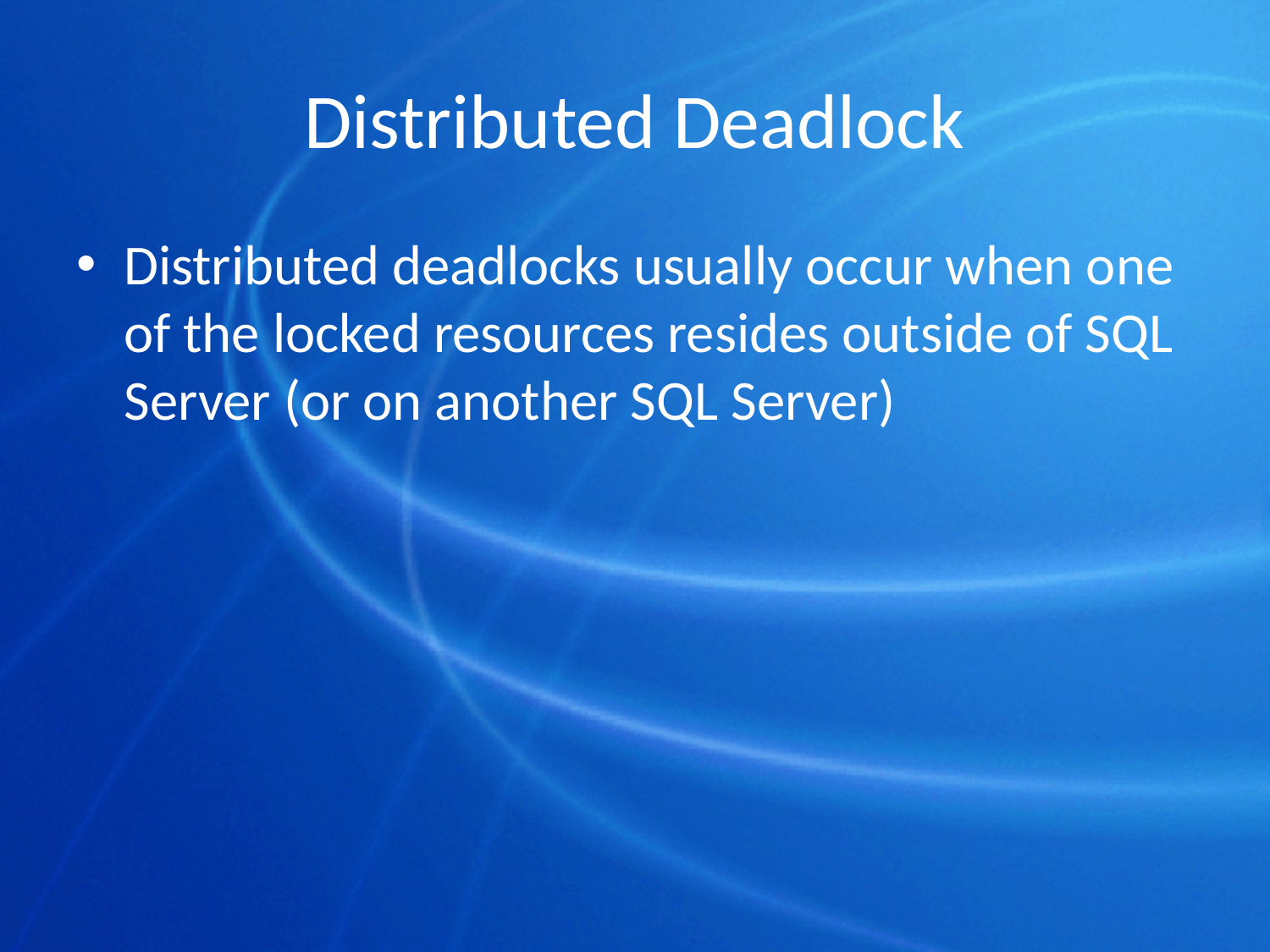

# Distributed Deadlock
Distributed deadlocks usually occur when one of the locked resources resides outside of SQL Server (or on another SQL Server)